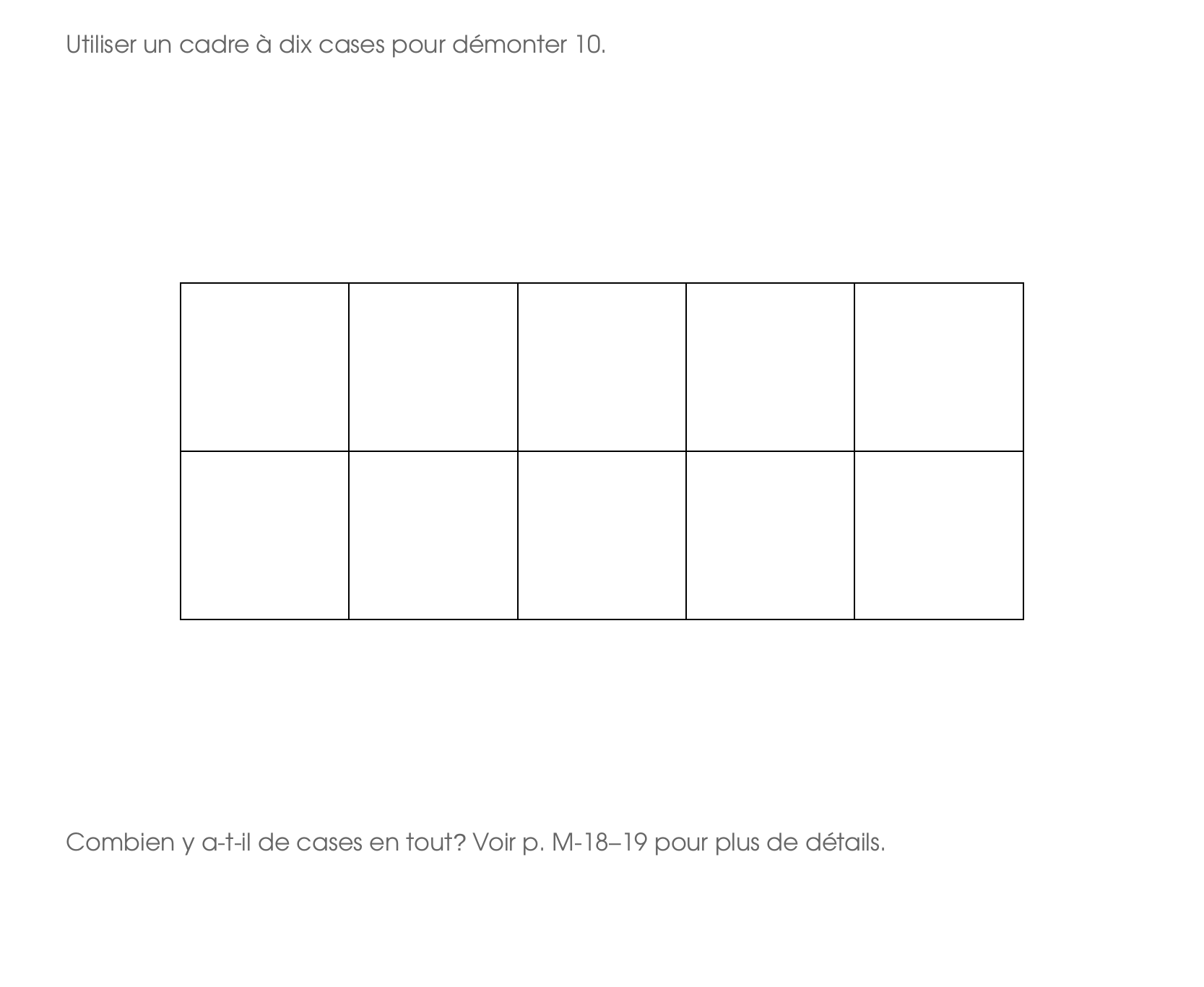

Utiliser un cadre à dix cases pour démonter 10.
|  |  |  |  |  |
| --- | --- | --- | --- | --- |
|  |  |  |  |  |
Combien y a-t-il de cases en tout? Voir p. M-18–19 pour plus de détails.